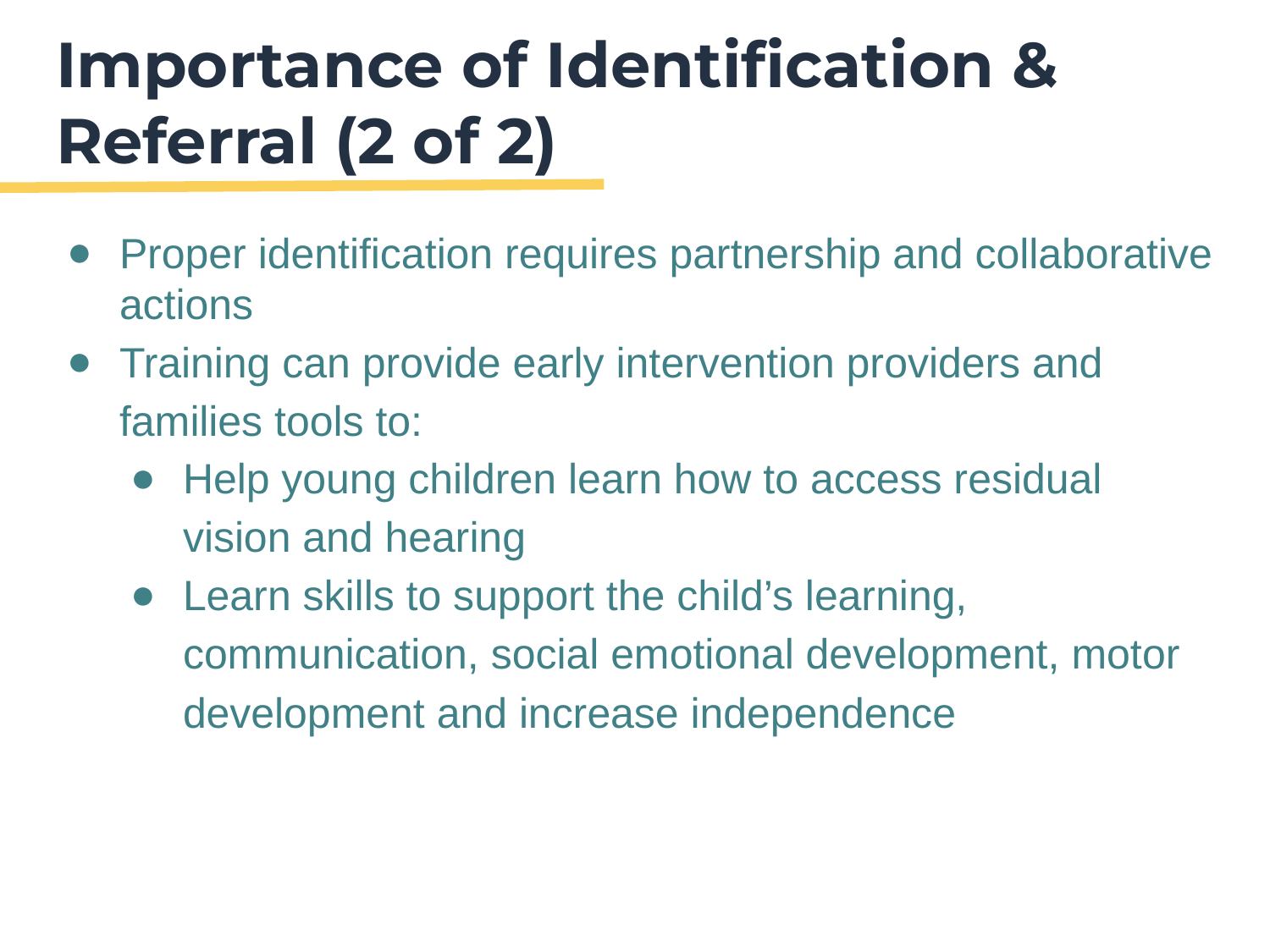

# Importance of Identification & Referral (2 of 2)

Proper identification requires partnership and collaborative actions
Training can provide early intervention providers and families tools to:
Help young children learn how to access residual vision and hearing
Learn skills to support the child’s learning, communication, social emotional development, motor development and increase independence